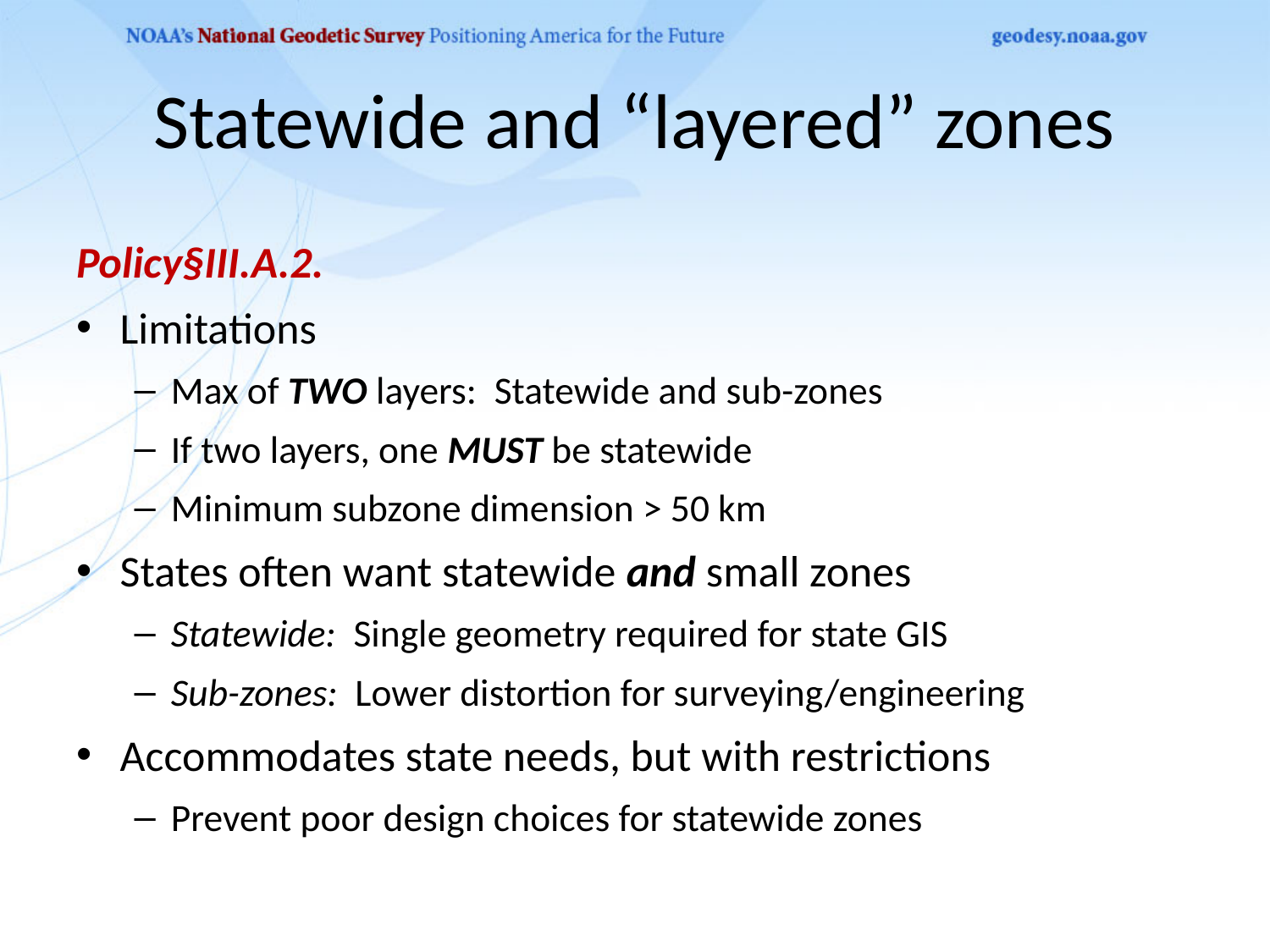

# Statewide and “layered” zones
Policy§III.A.2.
Limitations
Max of TWO layers:  Statewide and sub-zones
If two layers, one MUST be statewide
Minimum subzone dimension > 50 km
States often want statewide and small zones
Statewide:  Single geometry required for state GIS
Sub-zones:  Lower distortion for surveying/engineering
Accommodates state needs, but with restrictions
Prevent poor design choices for statewide zones